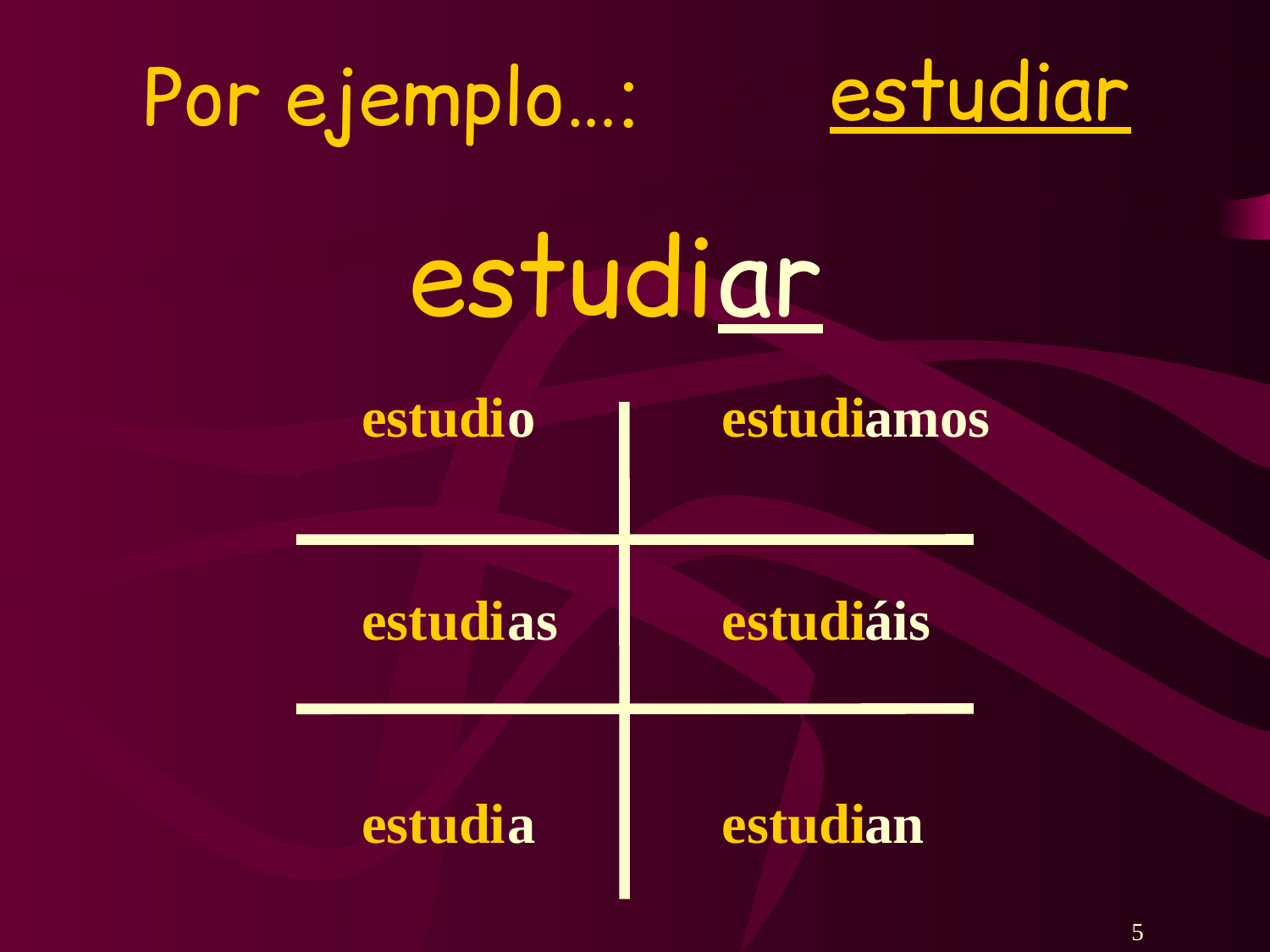

estudiar
Por ejemplo…:
estudi
ar
estudi

estudi

estudi
estudi

estudi

estudi

o

as

a
amos

áis

an
5
5